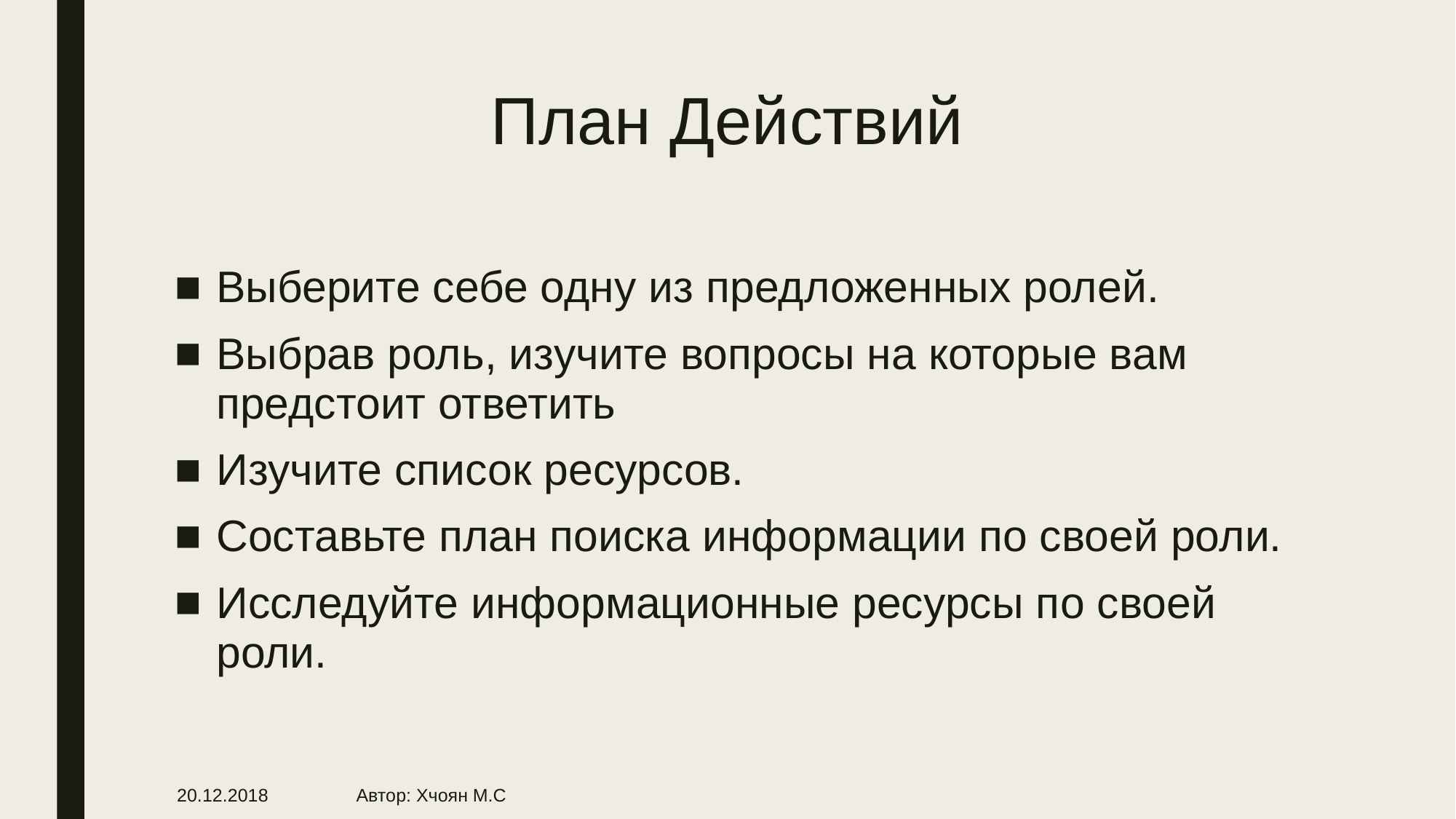

# План Действий

Выберите себе одну из предложенных ролей.
Выбрав роль, изучите вопросы на которые вам предстоит ответить
Изучите список ресурсов.
Составьте план поиска информации по своей роли.
Исследуйте информационные ресурсы по своей роли.

20.12.2018
Автор: Хчоян М.С